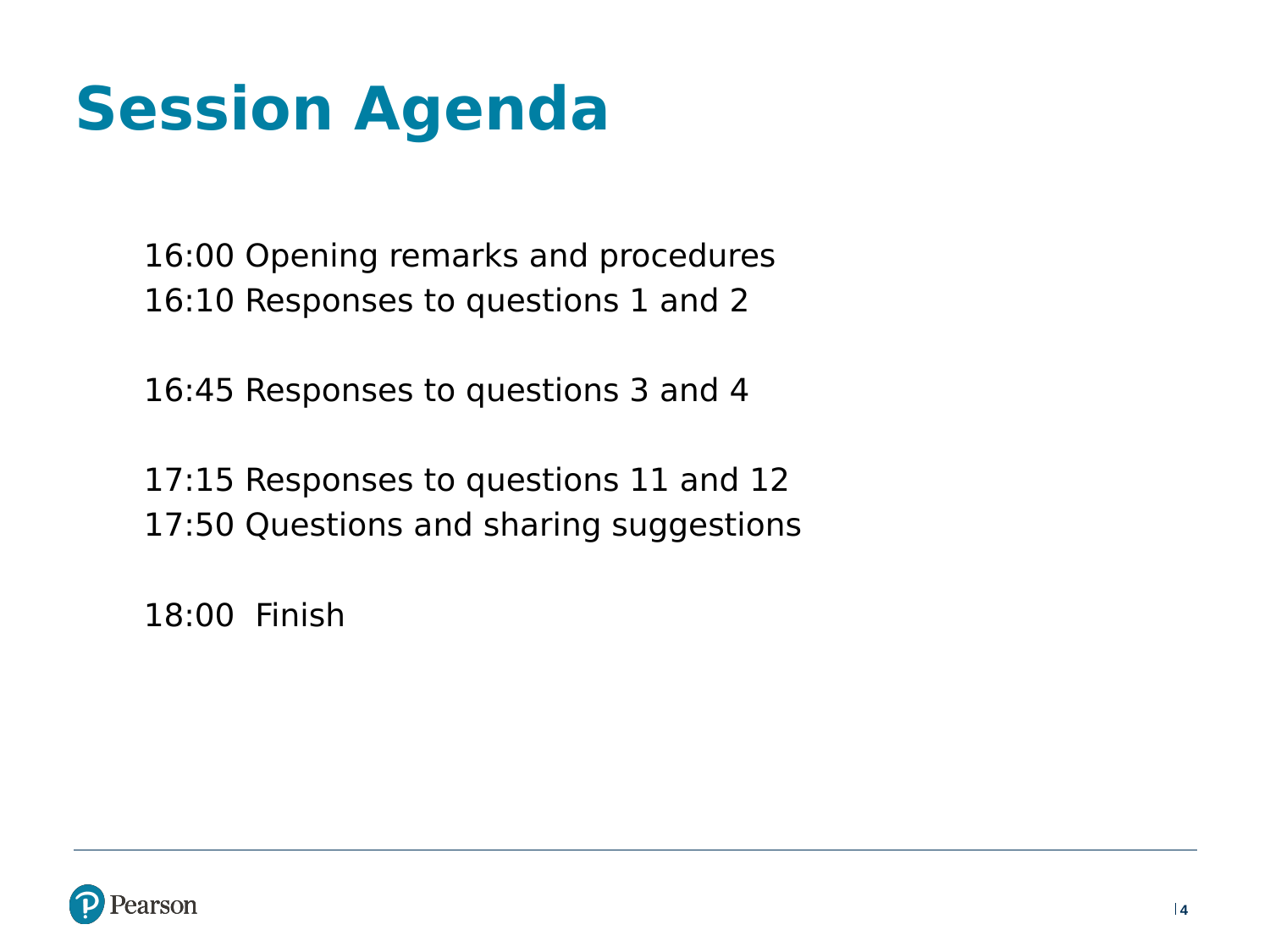

# Session Agenda

16:00 Opening remarks and procedures
16:10 Responses to questions 1 and 2

16:45 Responses to questions 3 and 4

17:15 Responses to questions 11 and 12
17:50 Questions and sharing suggestions

18:00  Finish

4